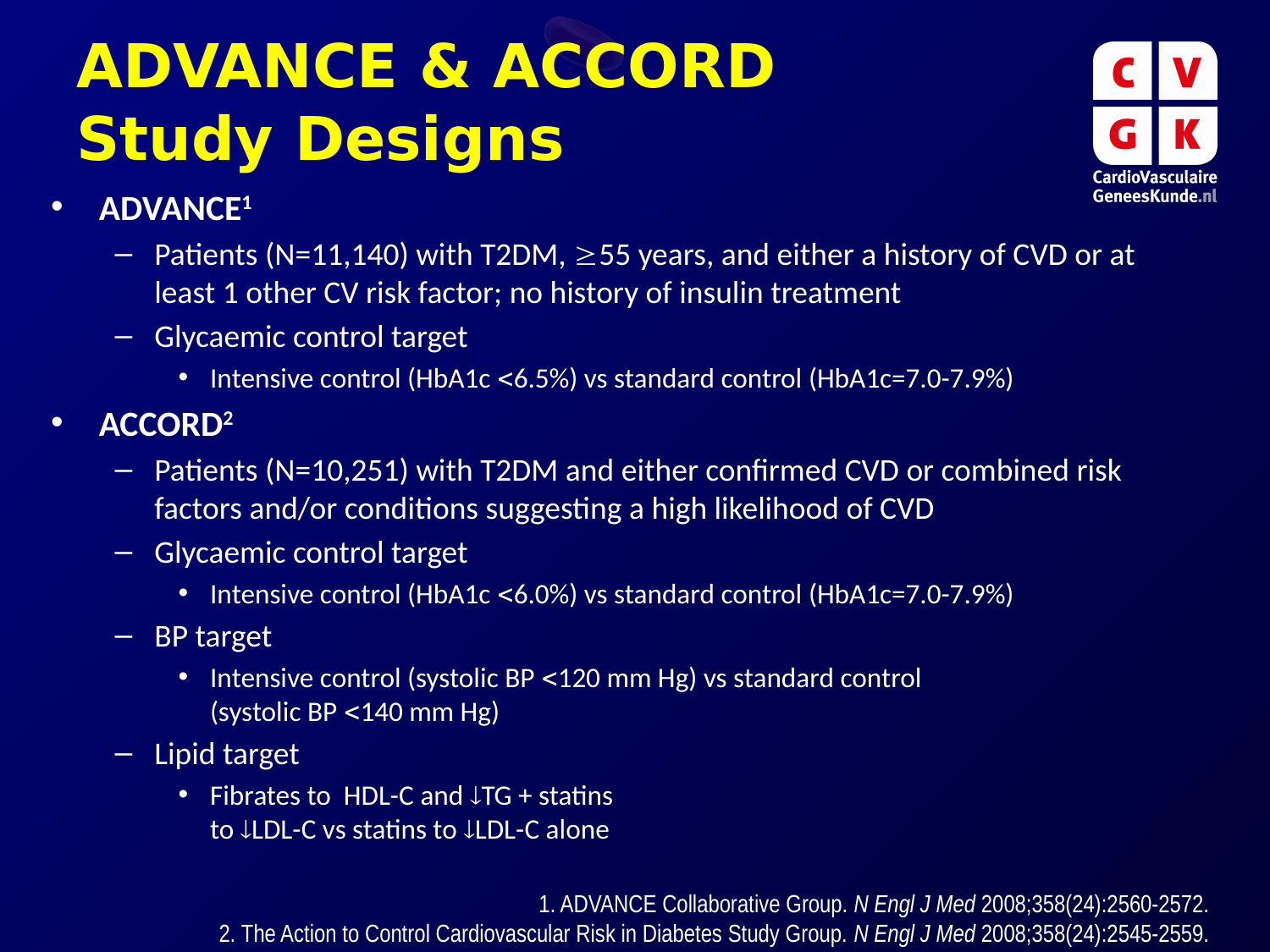

# ADVANCE & ACCORD Study Designs
ADVANCE1
Patients (N=11,140) with T2DM, ≥55 years, and either a history of CVD or at least 1 other CV risk factor; no history of insulin treatment
Glycaemic control target
Intensive control (HbA1c <6.5%) vs standard control (HbA1c=7.0-7.9%)
ACCORD2
Patients (N=10,251) with T2DM and either confirmed CVD or combined risk factors and/or conditions suggesting a high likelihood of CVD
Glycaemic control target
Intensive control (HbA1c <6.0%) vs standard control (HbA1c=7.0-7.9%)
BP target
Intensive control (systolic BP <120 mm Hg) vs standard control                                (systolic BP <140 mm Hg)
Lipid target
Fibrates to ⁭ HDL-C and ↓TG + statins
to ↓LDL-C vs statins to ↓LDL-C alone

1. ADVANCE Collaborative Group. N Engl J Med 2008;358(24):2560-2572.
2. The Action to Control Cardiovascular Risk in Diabetes Study Group. N Engl J Med 2008;358(24):2545-2559.